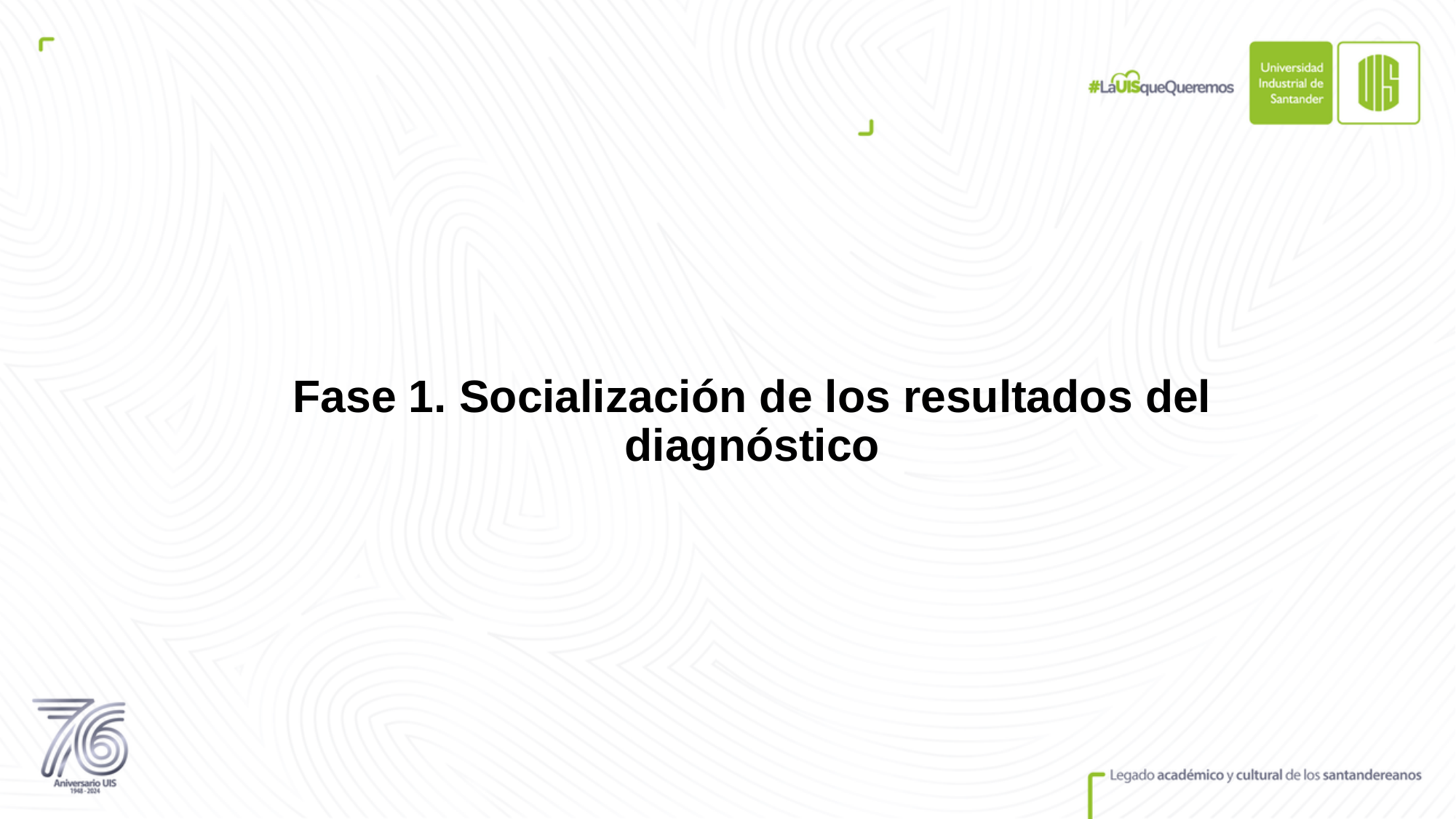

# Fase 1. Socialización de los resultados del diagnóstico